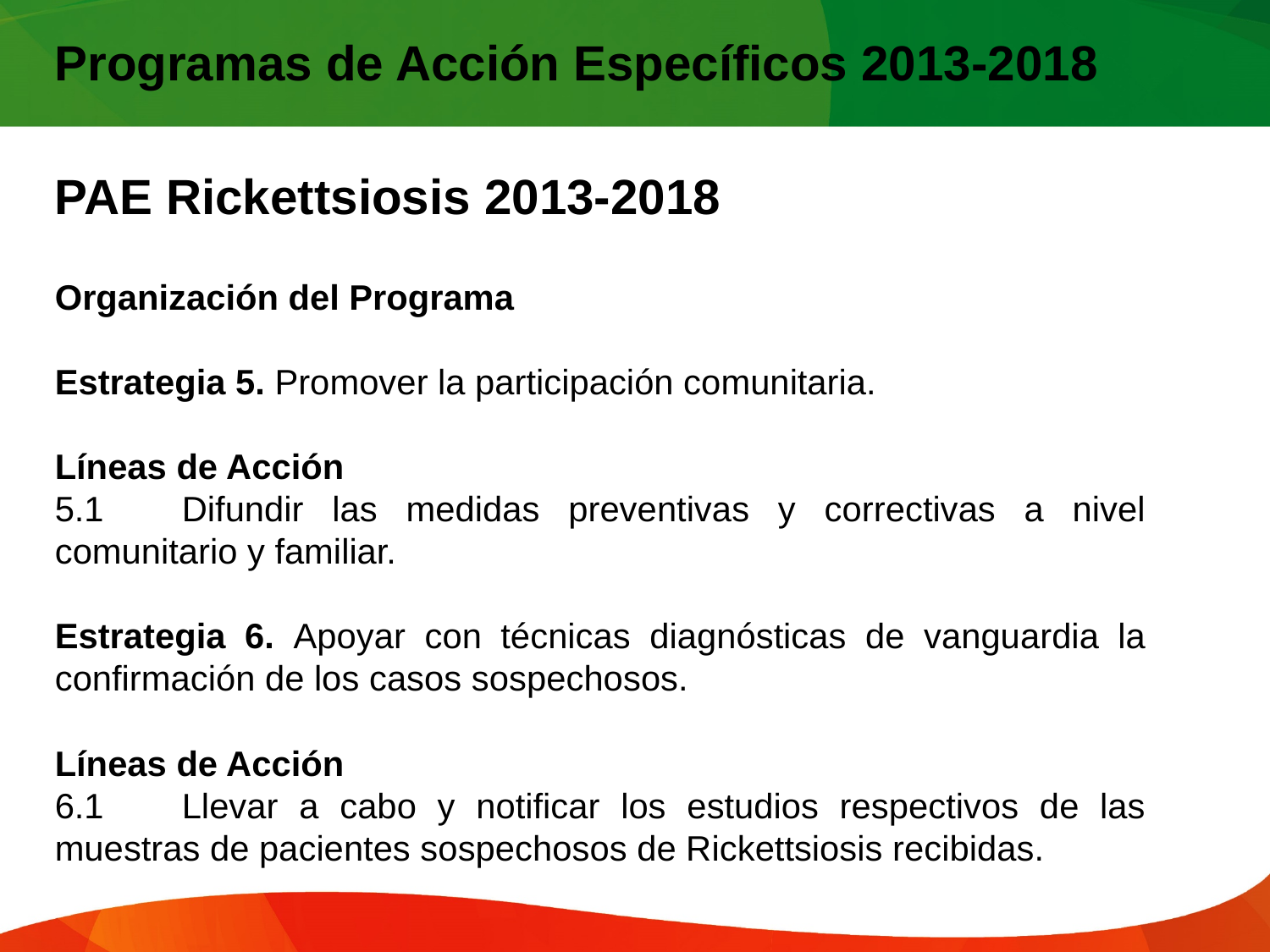

Programas de Acción Específicos 2013-2018
PAE Rickettsiosis 2013-2018

Organización del Programa

Estrategia 5. Promover la participación comunitaria.

Líneas de Acción
5.1	Difundir las medidas preventivas y correctivas a nivel comunitario y familiar.

Estrategia 6. Apoyar con técnicas diagnósticas de vanguardia la confirmación de los casos sospechosos.

Líneas de Acción
6.1	Llevar a cabo y notificar los estudios respectivos de las muestras de pacientes sospechosos de Rickettsiosis recibidas.